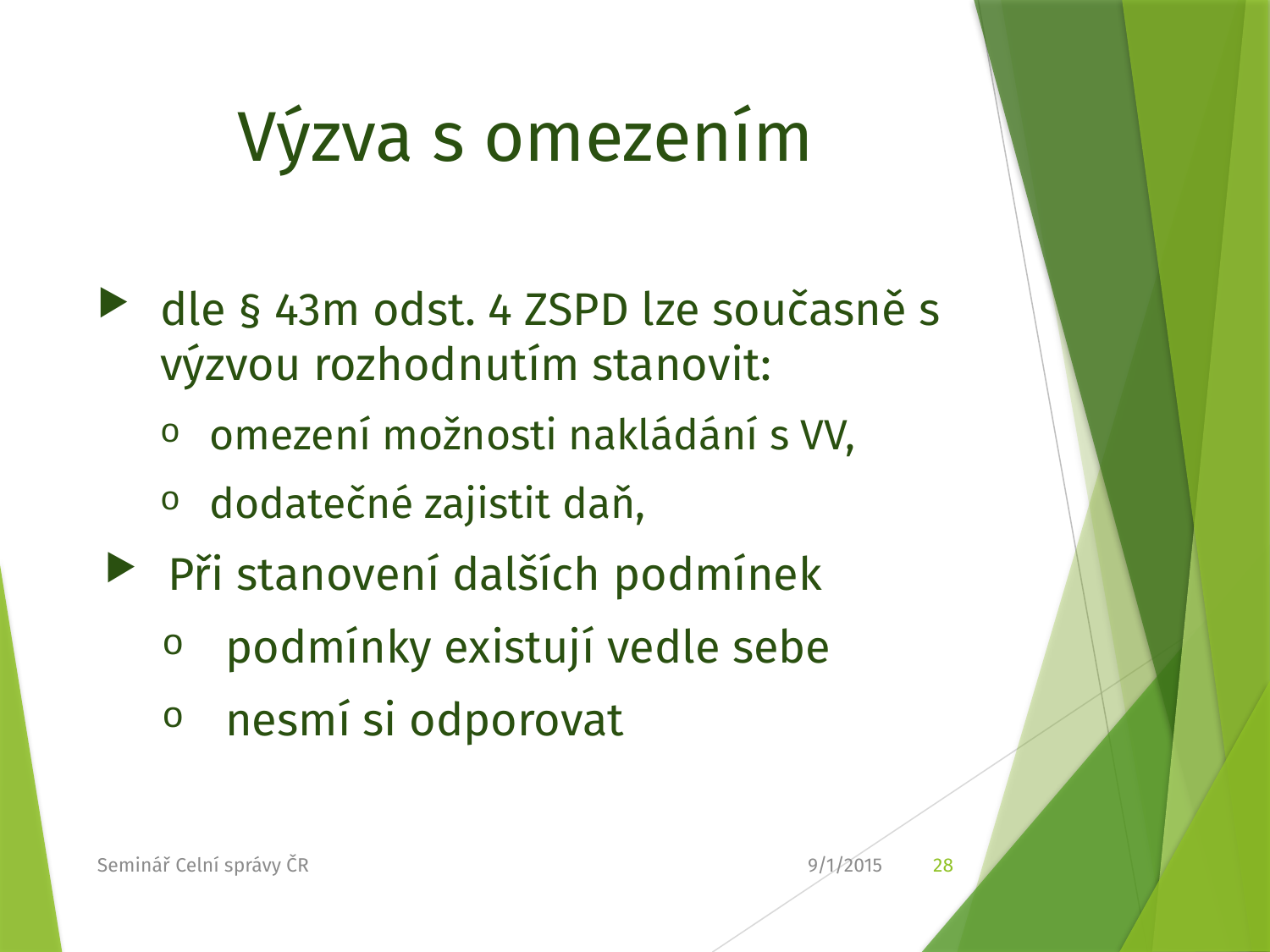

# Výzva s omezením

dle § 43m odst. 4 ZSPD lze současně s výzvou rozhodnutím stanovit:
omezení možnosti nakládání s VV,
dodatečné zajistit daň,
Při stanovení dalších podmínek
podmínky existují vedle sebe
nesmí si odporovat
9/1/2015
Seminář Celní správy ČR
28